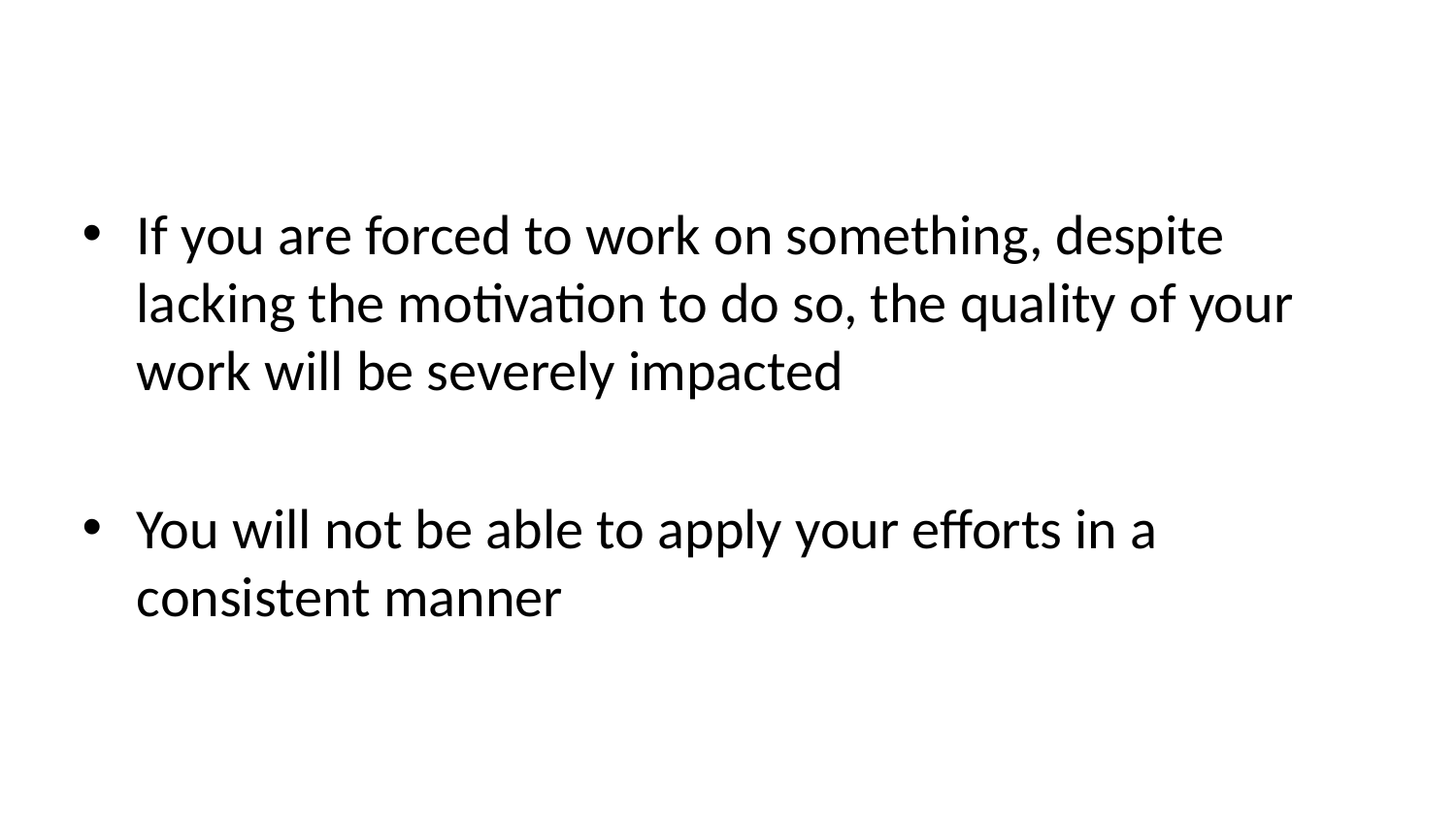

If you are forced to work on something, despite lacking the motivation to do so, the quality of your work will be severely impacted

You will not be able to apply your efforts in a consistent manner